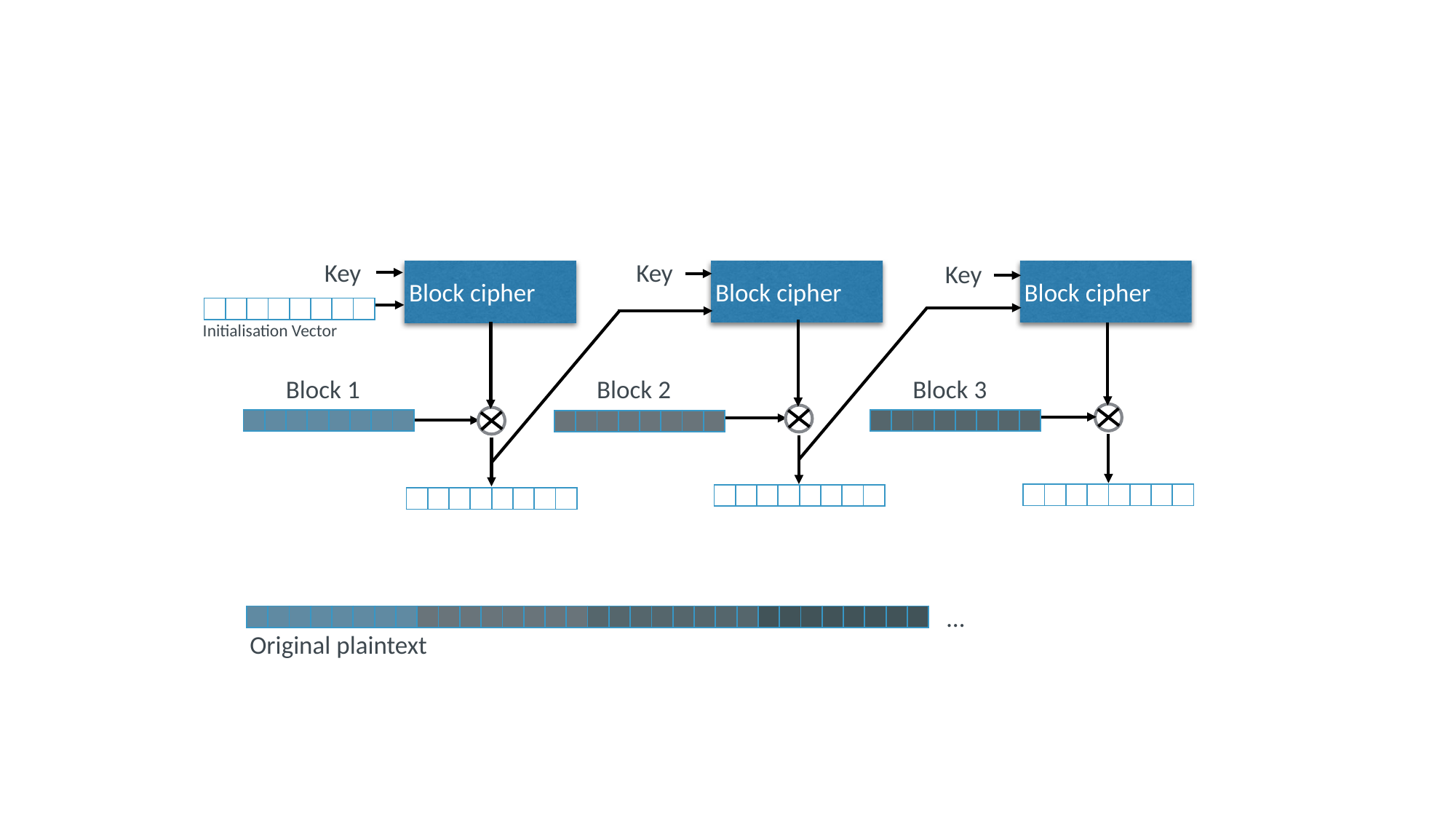

Key
Key
Key
Block cipher
Block cipher
Block cipher

|  |  |  |  |  |  |  |  |
| --- | --- | --- | --- | --- | --- | --- | --- |

Initialisation Vector

Block 1
Block 2
Block 3
|  |  |  |  |  |  |  |  |
| --- | --- | --- | --- | --- | --- | --- | --- |
|  |  |  |  |  |  |  |  |
| --- | --- | --- | --- | --- | --- | --- | --- |
|  |  |  |  |  |  |  |  |
| --- | --- | --- | --- | --- | --- | --- | --- |

|  |  |  |  |  |  |  |  |
| --- | --- | --- | --- | --- | --- | --- | --- |
|  |  |  |  |  |  |  |  |
| --- | --- | --- | --- | --- | --- | --- | --- |
|  |  |  |  |  |  |  |  |
| --- | --- | --- | --- | --- | --- | --- | --- |
…
|  |  |  |  |  |  |  |  |  |  |  |  |  |  |  |  |  |  |  |  |  |  |  |  |  |  |  |  |  |  |  |  |
| --- | --- | --- | --- | --- | --- | --- | --- | --- | --- | --- | --- | --- | --- | --- | --- | --- | --- | --- | --- | --- | --- | --- | --- | --- | --- | --- | --- | --- | --- | --- | --- |
Original plaintext